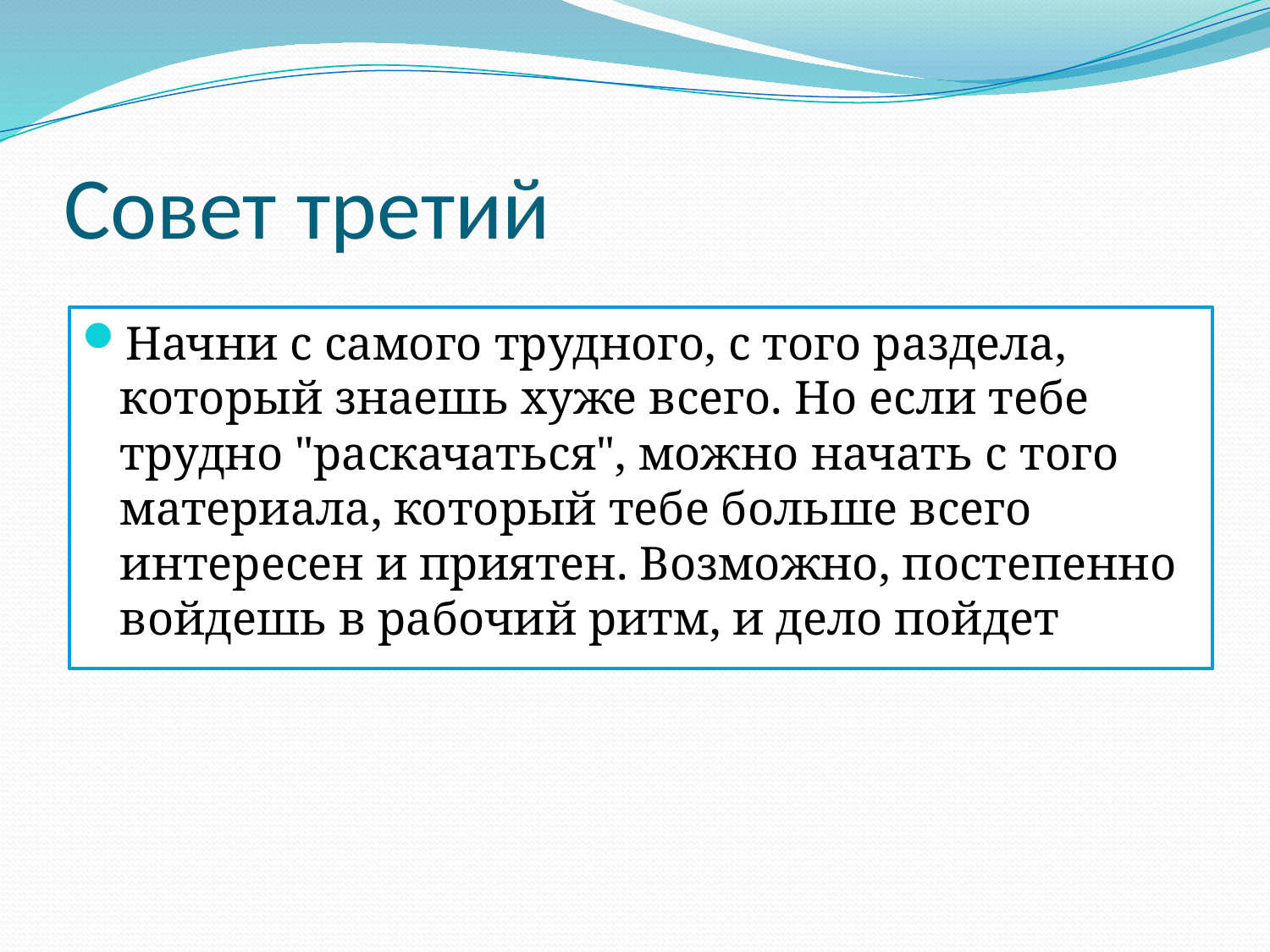

# Совет третий
Начни с самого трудного, с того раздела, который знаешь хуже всего. Но если тебе трудно "раскачаться", можно начать с того материала, который тебе больше всего интересен и приятен. Возможно, постепенно войдешь в рабочий ритм, и дело пойдет